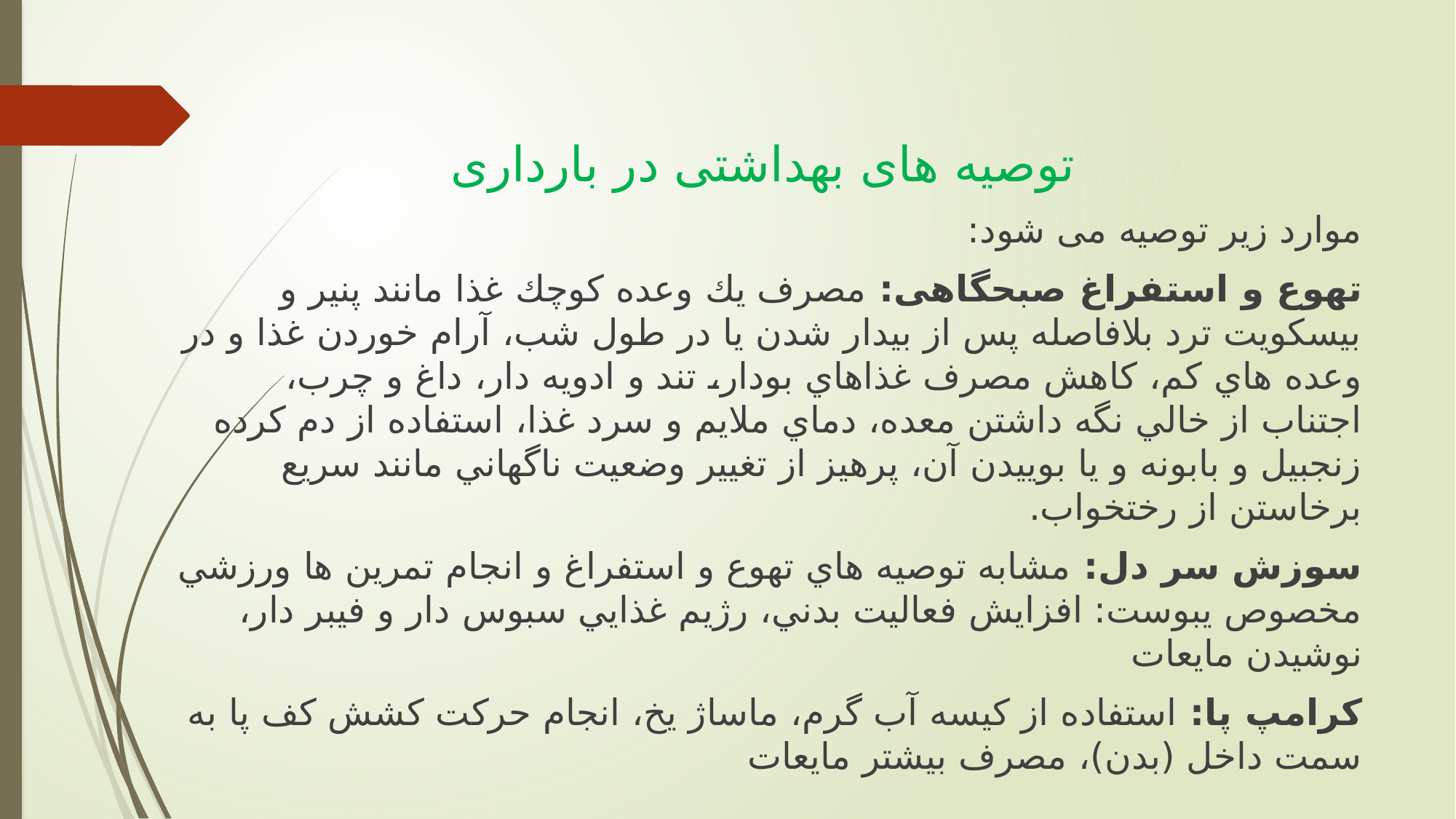

توصیه های بهداشتی در بارداری
موارد زير توصیه می شود:
تهوع و استفراغ صبحگاهی: مصرف يك وعده کوچك غذا مانند پنیر و بیسکويت ترد بلافاصله پس از بیدار شدن يا در طول شب، آرام خوردن غذا و در وعده هاي کم، کاهش مصرف غذاهاي بودار، تند و ادويه دار، داغ و چرب، اجتناب از خالي نگه داشتن معده، دماي ملايم و سرد غذا، استفاده از دم کرده زنجبیل و بابونه و يا بويیدن آن، پرهیز از تغییر وضعیت ناگهاني مانند سريع برخاستن از رختخواب.
سوزش سر دل: مشابه توصیه هاي تهوع و استفراغ و انجام تمرين ها ورزشي مخصوص يبوست: افزايش فعالیت بدني، رژيم غذايي سبوس دار و فیبر دار، نوشیدن مايعات
كرامپ پا: استفاده از کیسه آب گرم، ماساژ يخ، انجام حرکت کشش کف پا به سمت داخل (بدن)، مصرف بیشتر مايعات